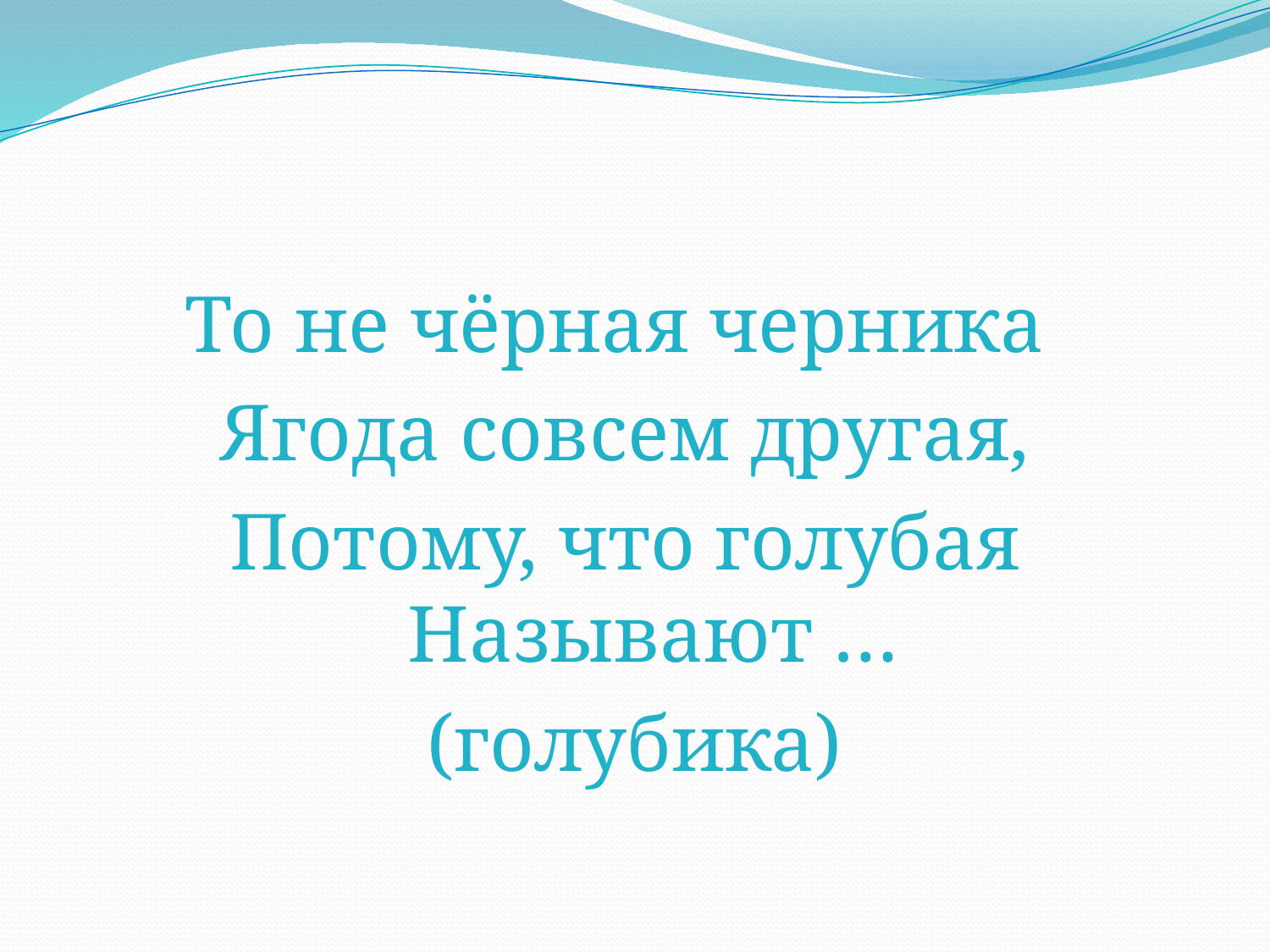

#
То не чёрная черника
Ягода совсем другая,
Потому, что голубая  Называют …
(голубика)